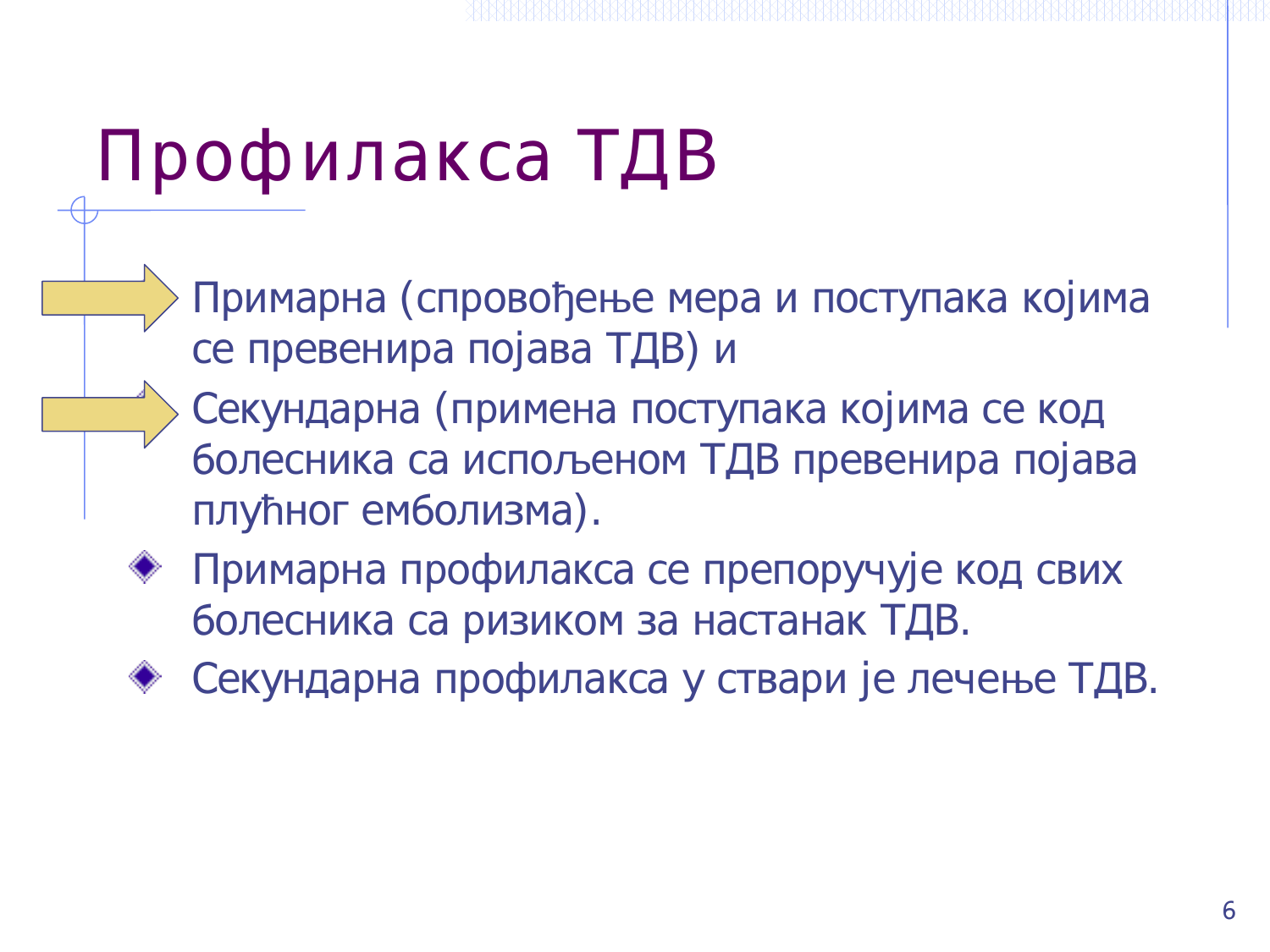

# Профилакса ТДВ

Примарна (спровођење мера и поступака којима се превенира појава ТДВ) и
Секундарна (примена поступака којима се код болесника са испољеном ТДВ превенира појава плућног емболизма).
Примарна профилакса се препоручује код свих болесника са ризиком за настанак ТДВ.
Секундарна профилакса у ствари је лечење ТДВ.

6